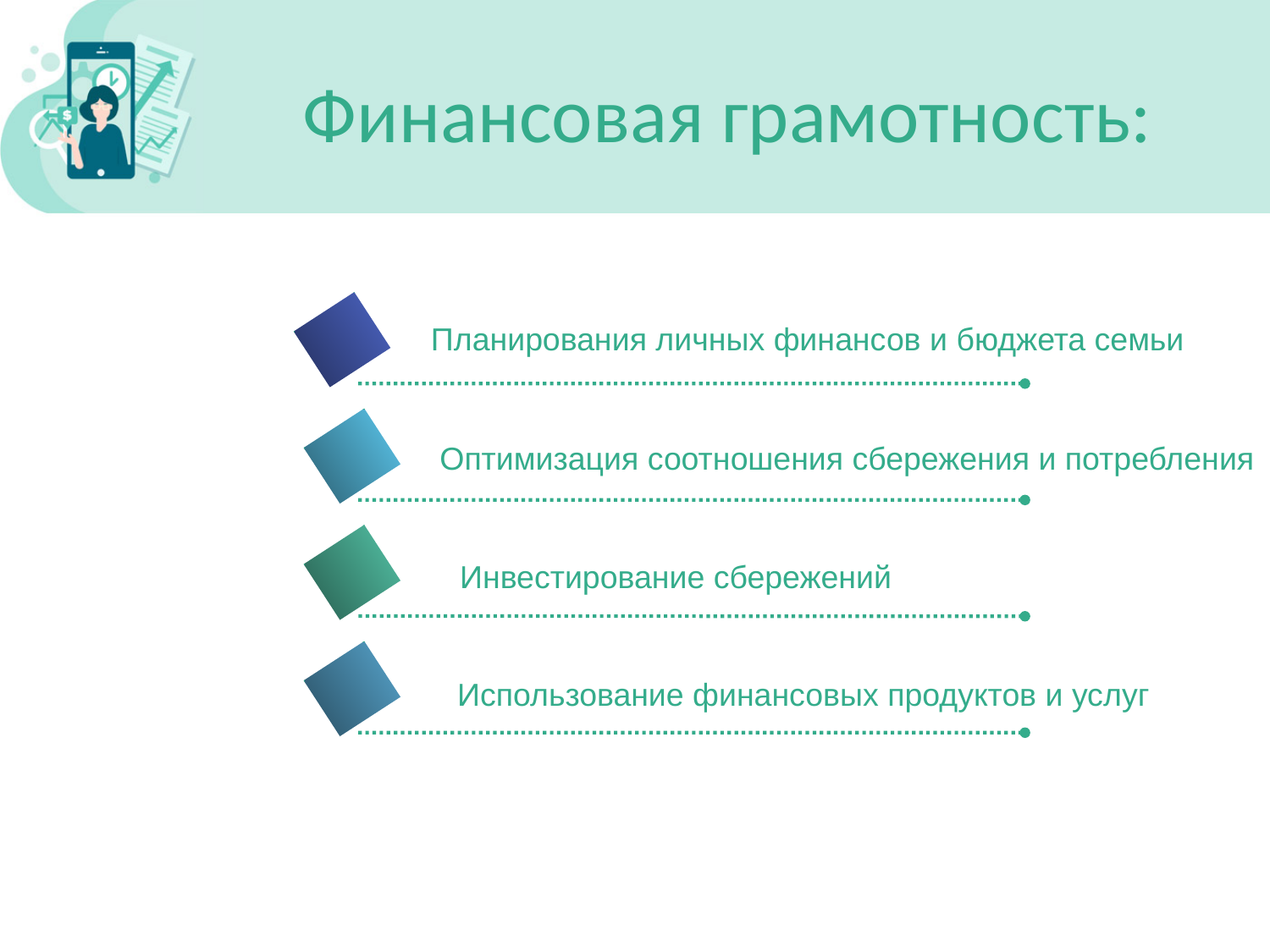

# Финансовая грамотность:

Планирования личных финансов и бюджета семьи

Оптимизация соотношения сбережения и потребления

Инвестирование сбережений

Использование финансовых продуктов и услуг